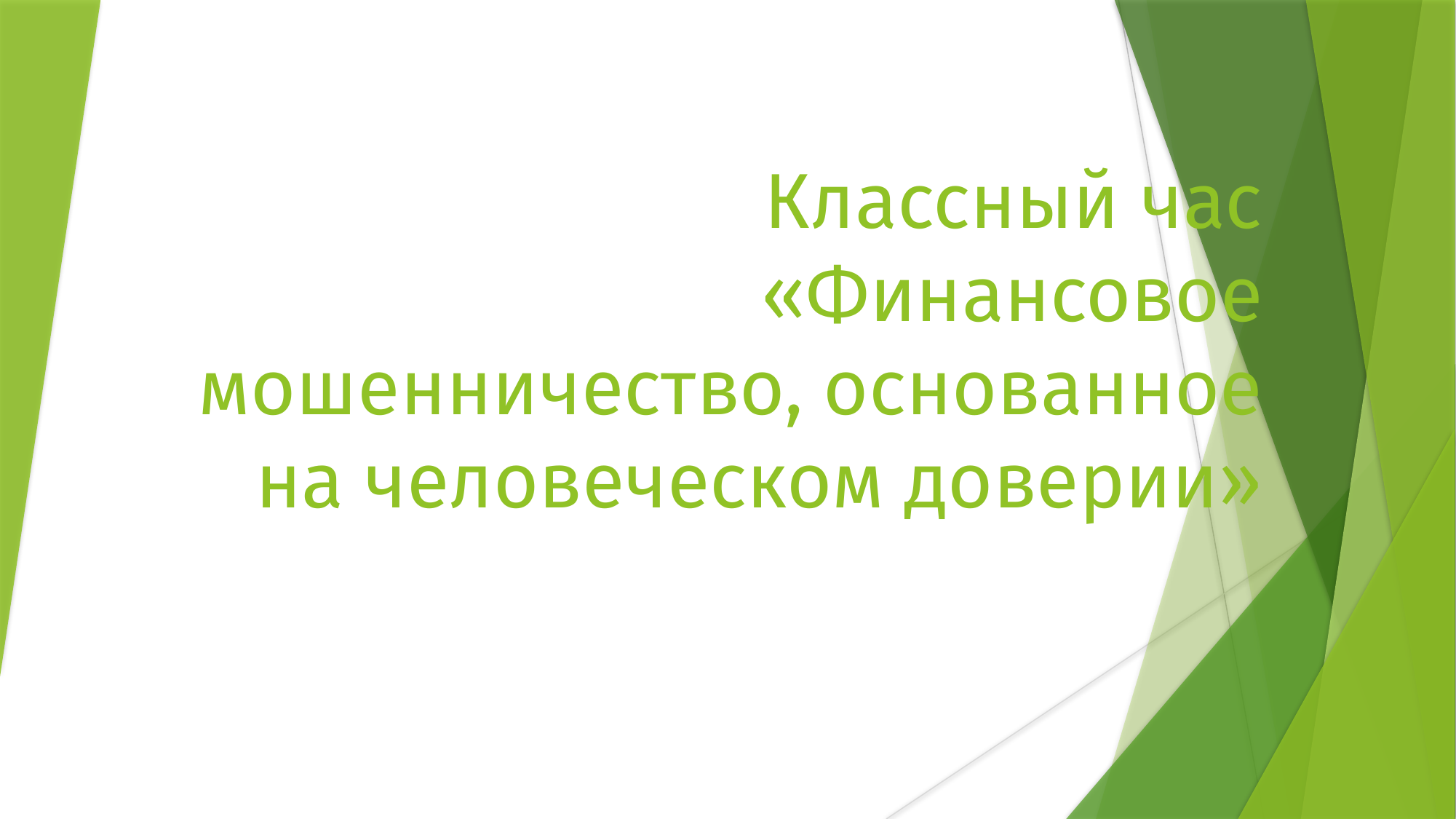

# Классный час «Финансовое мошенничество, основанное на человеческом доверии»